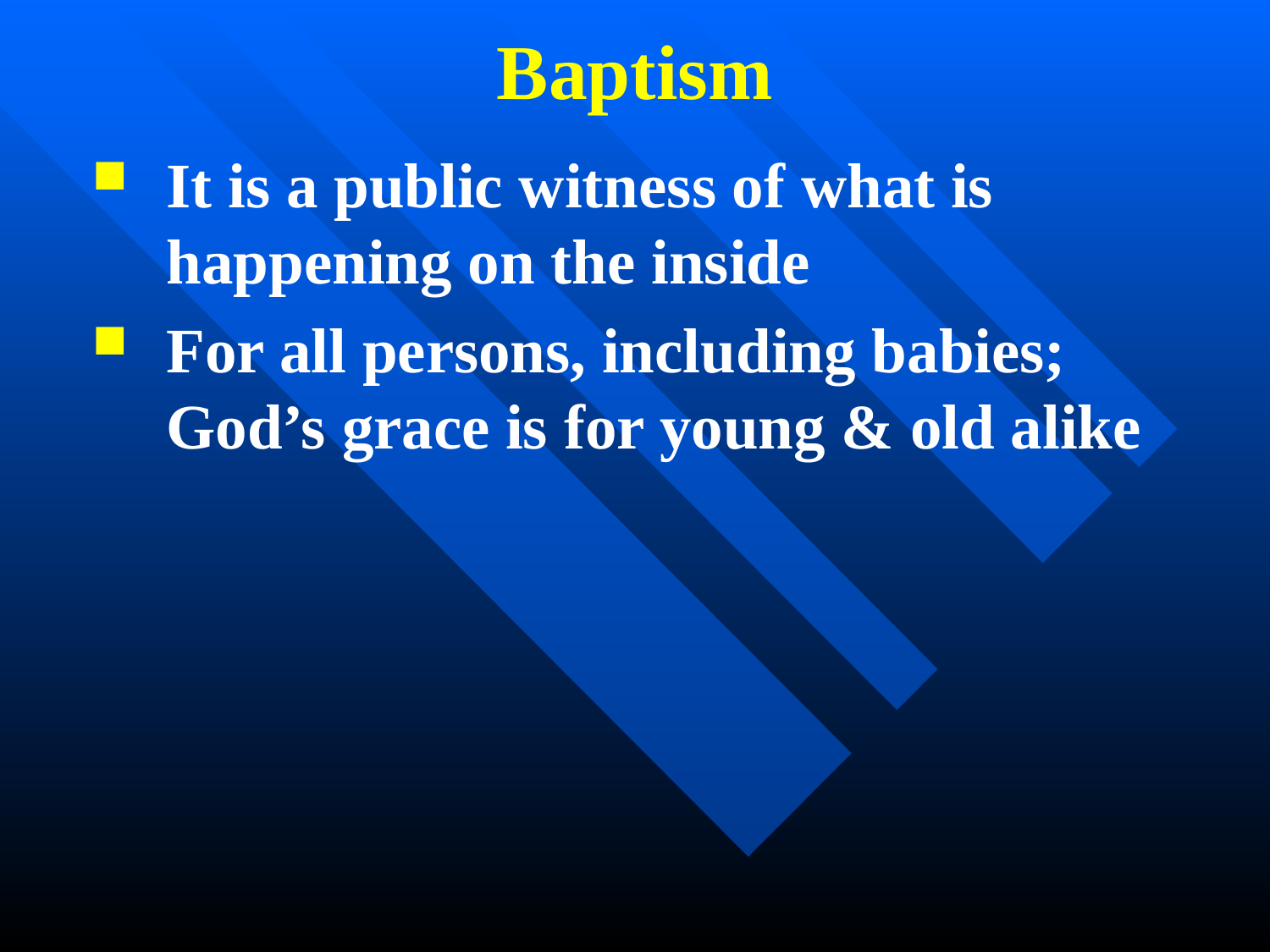

# Baptism
It is a public witness of what is happening on the inside
For all persons, including babies; God’s grace is for young & old alike